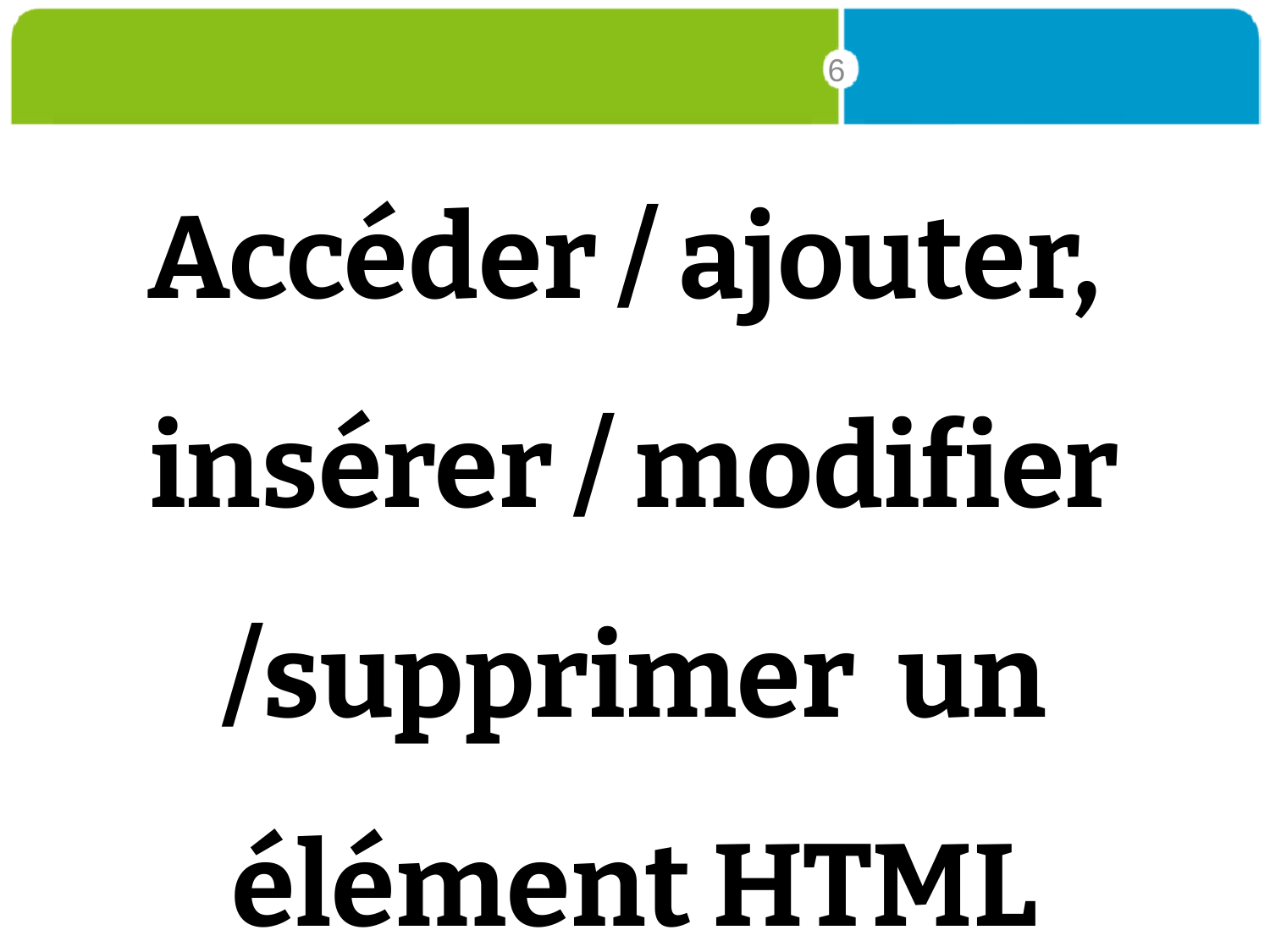

6
Accéder / ajouter,  insérer / modifier /supprimer  un élément HTML